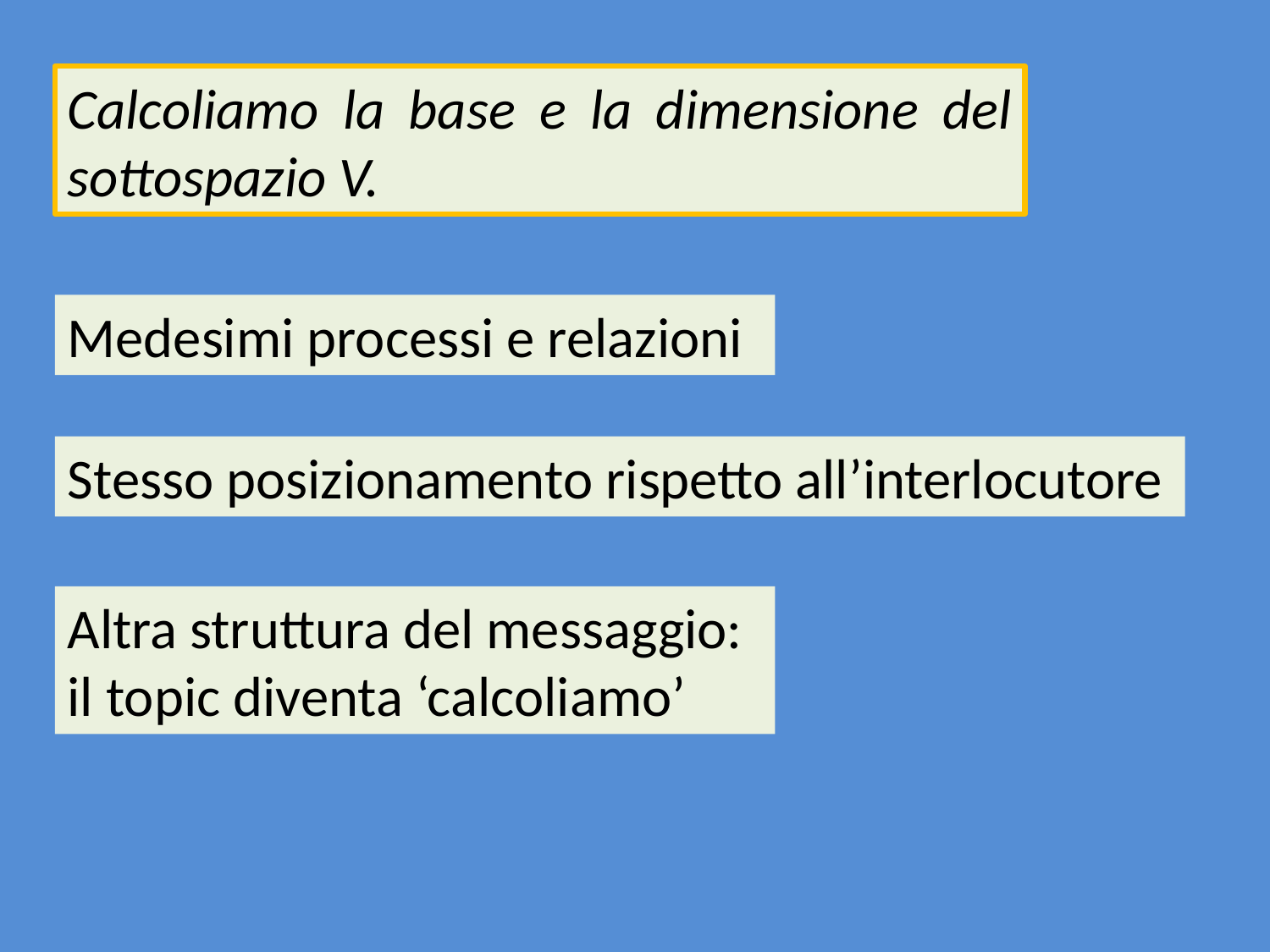

Calcoliamo la base e la dimensione del sottospazio V.
Medesimi processi e relazioni
Stesso posizionamento rispetto all’interlocutore
Altra struttura del messaggio: il topic diventa ‘calcoliamo’